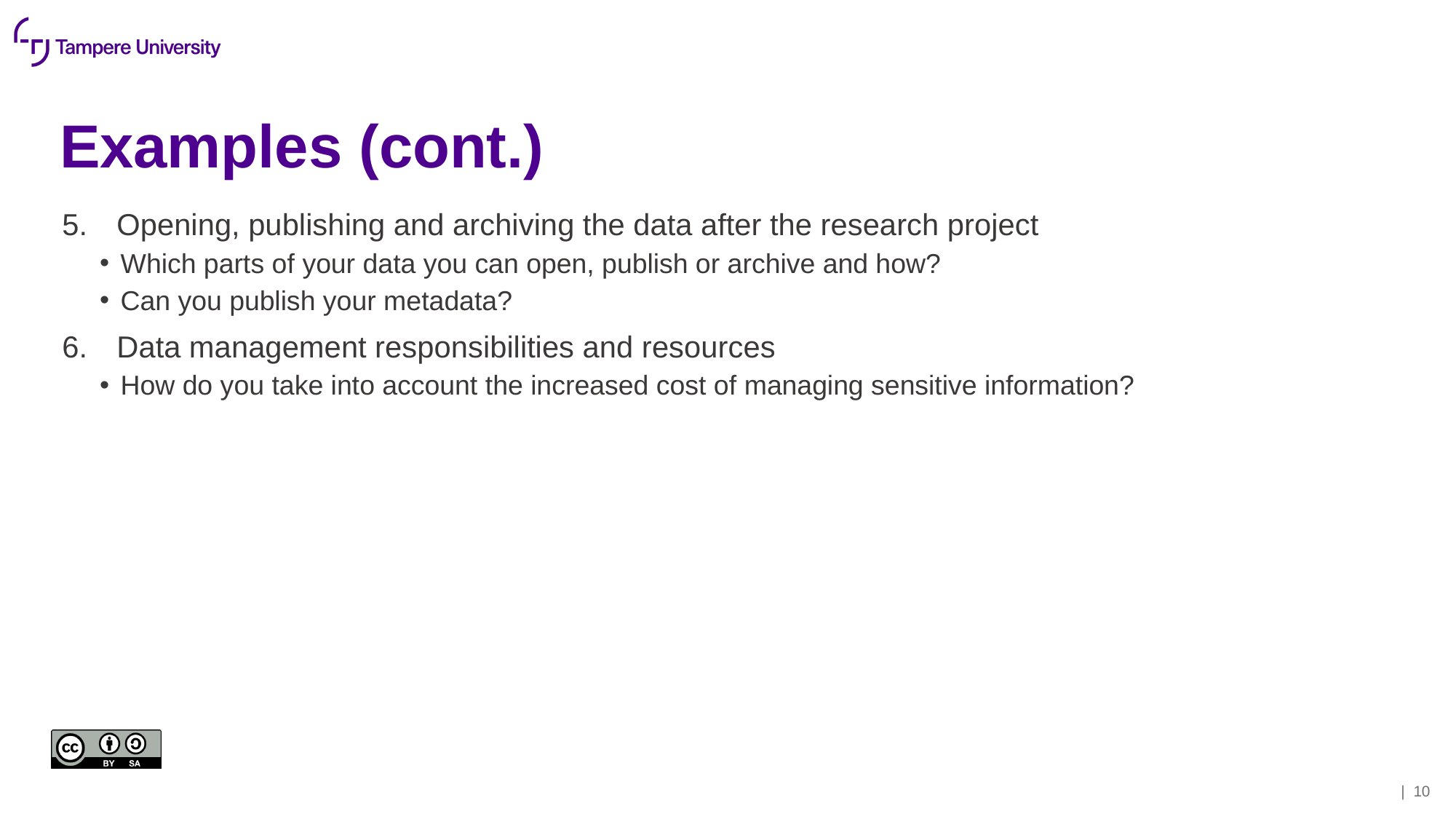

# Examples (cont.)
Opening, publishing and archiving the data after the research project
Which parts of your data you can open, publish or archive and how?
Can you publish your metadata?
Data management responsibilities and resources
How do you take into account the increased cost of managing sensitive information?

|  10